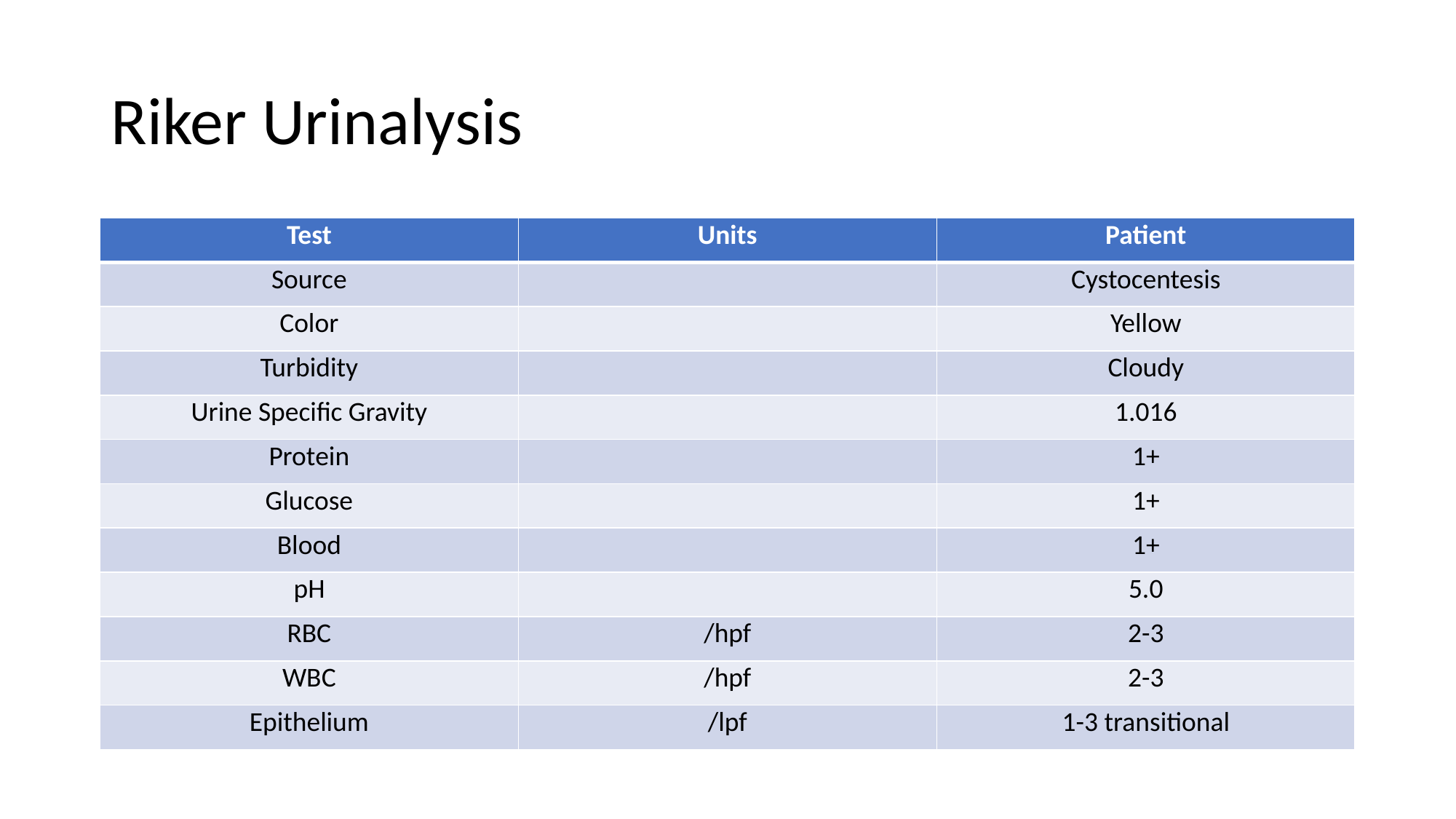

# Riker Urinalysis
| Test | Units | Patient |
| --- | --- | --- |
| Source |  | Cystocentesis |
| Color |  | Yellow |
| Turbidity |  | Cloudy |
| Urine Specific Gravity |  | 1.016 |
| Protein |  | 1+ |
| Glucose |  | 1+ |
| Blood |  | 1+ |
| pH |  | 5.0 |
| RBC | /hpf | 2-3 |
| WBC | /hpf | 2-3 |
| Epithelium | /lpf | 1-3 transitional |